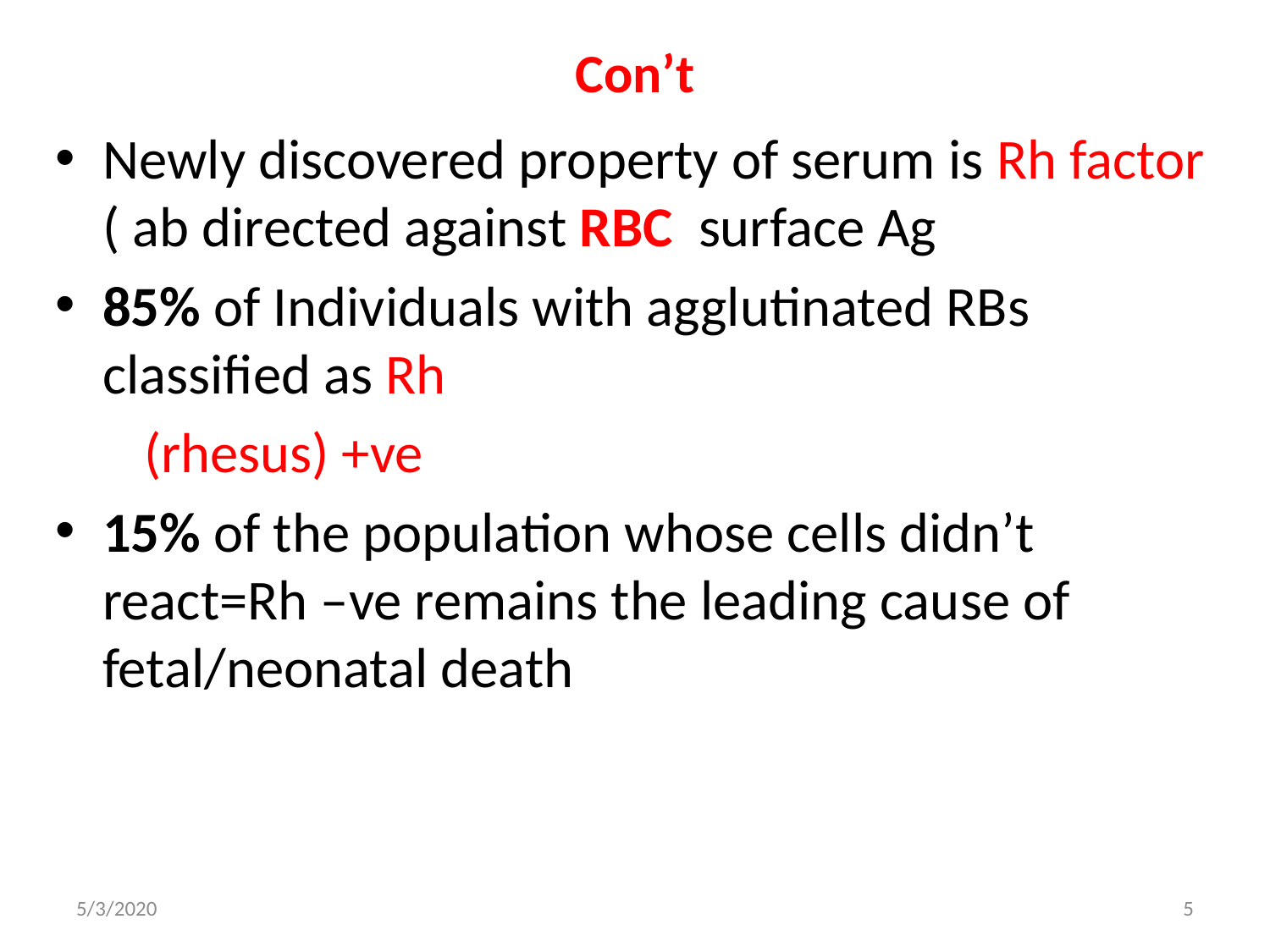

# Con’t
Newly discovered property of serum is Rh factor ( ab directed against RBC  surface Ag
85% of Individuals with agglutinated RBs classified as Rh
       (rhesus) +ve
15% of the population whose cells didn’t react=Rh –ve remains the leading cause of fetal/neonatal death
5/3/2020
5